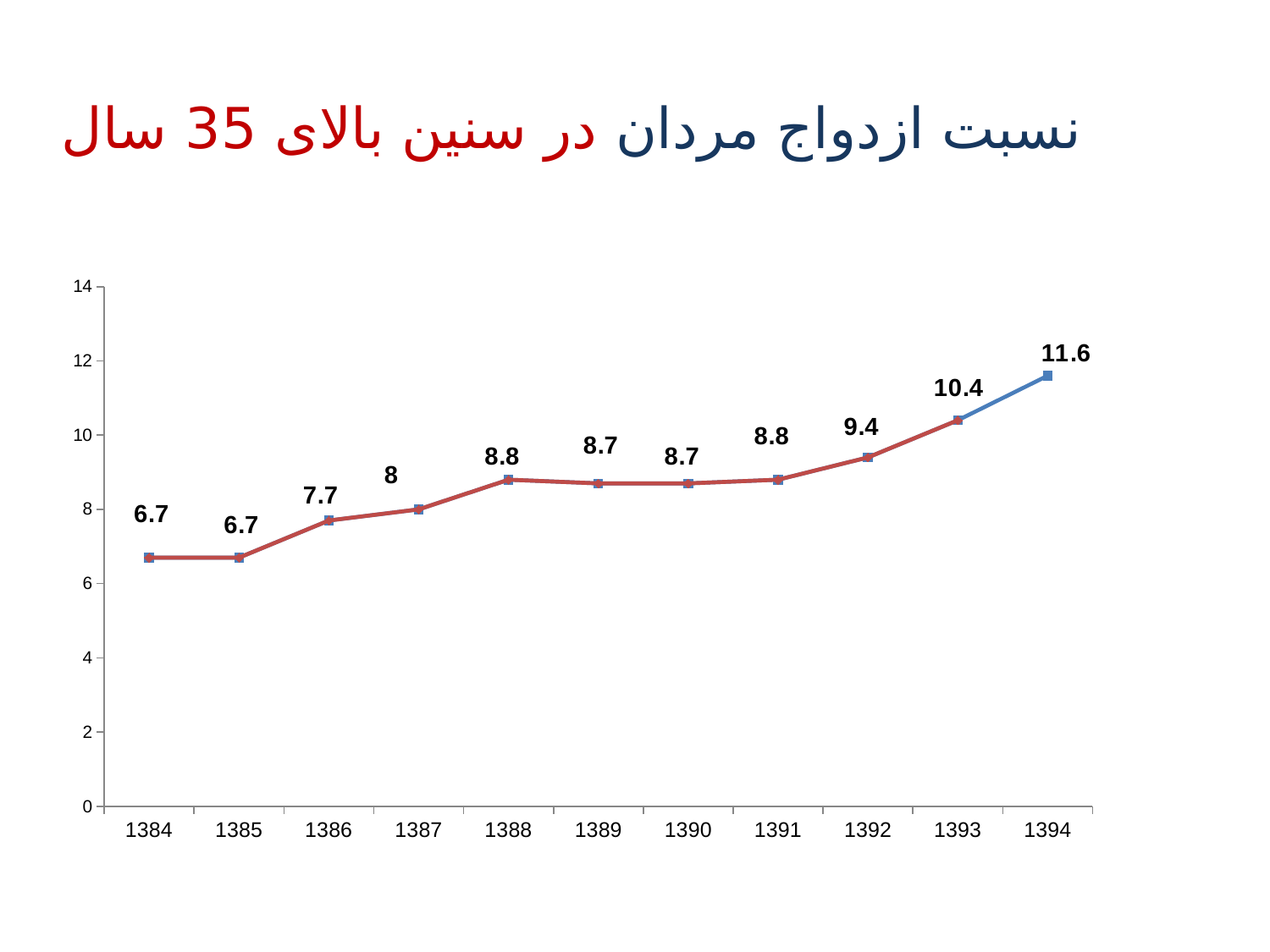

# نسبت ازدواج مردان در سنین بالای 35 سال

[unsupported chart]